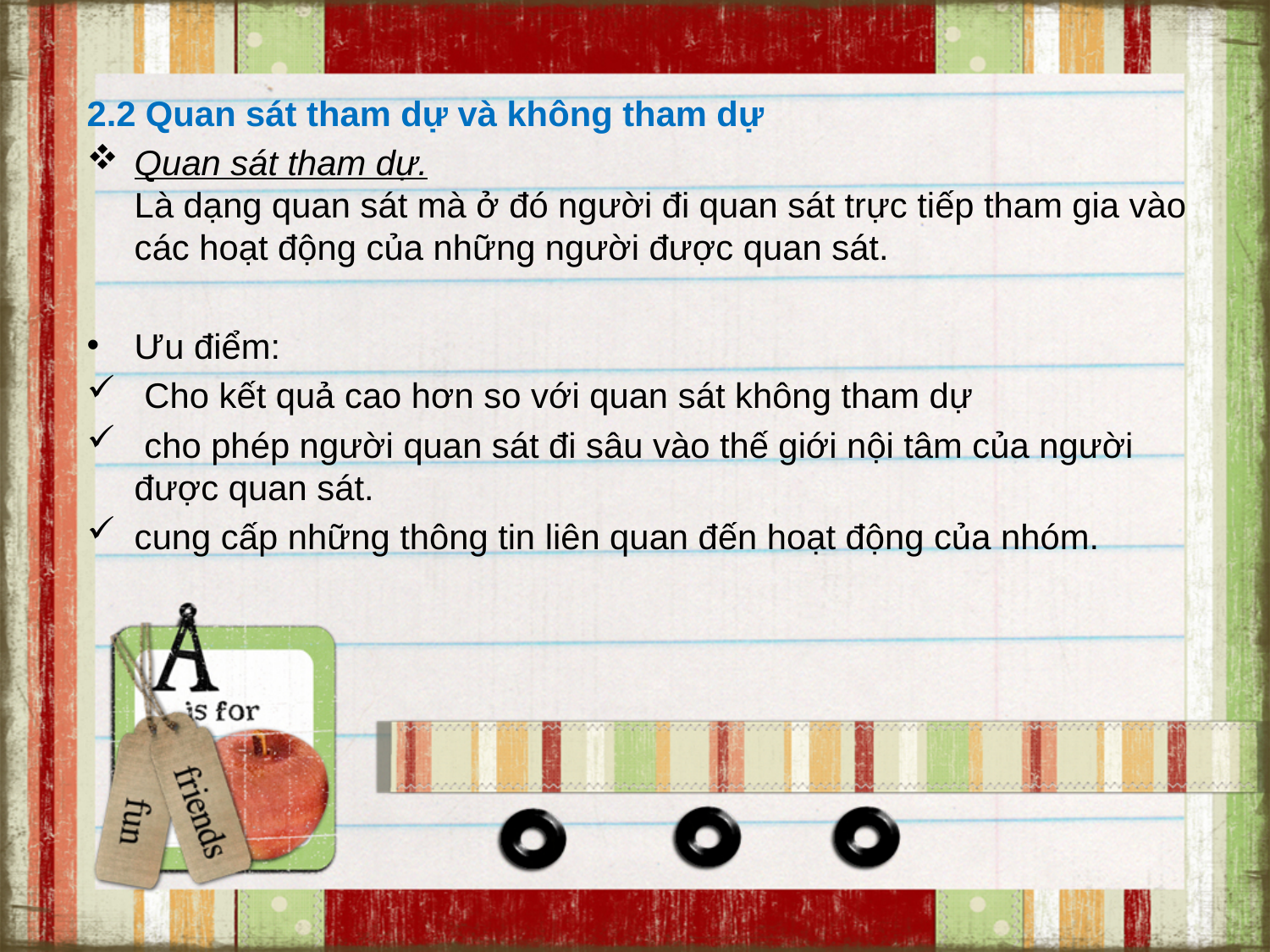

#
2.2 Quan sát tham dự và không tham dự
Quan sát tham dự.
Là dạng quan sát mà ở đó người đi quan sát trực tiếp tham gia vào các hoạt động của những người được quan sát.

Ưu điểm:
 Cho kết quả cao hơn so với quan sát không tham dự
 cho phép người quan sát đi sâu vào thế giới nội tâm của người được quan sát.
cung cấp những thông tin liên quan đến hoạt động của nhóm.